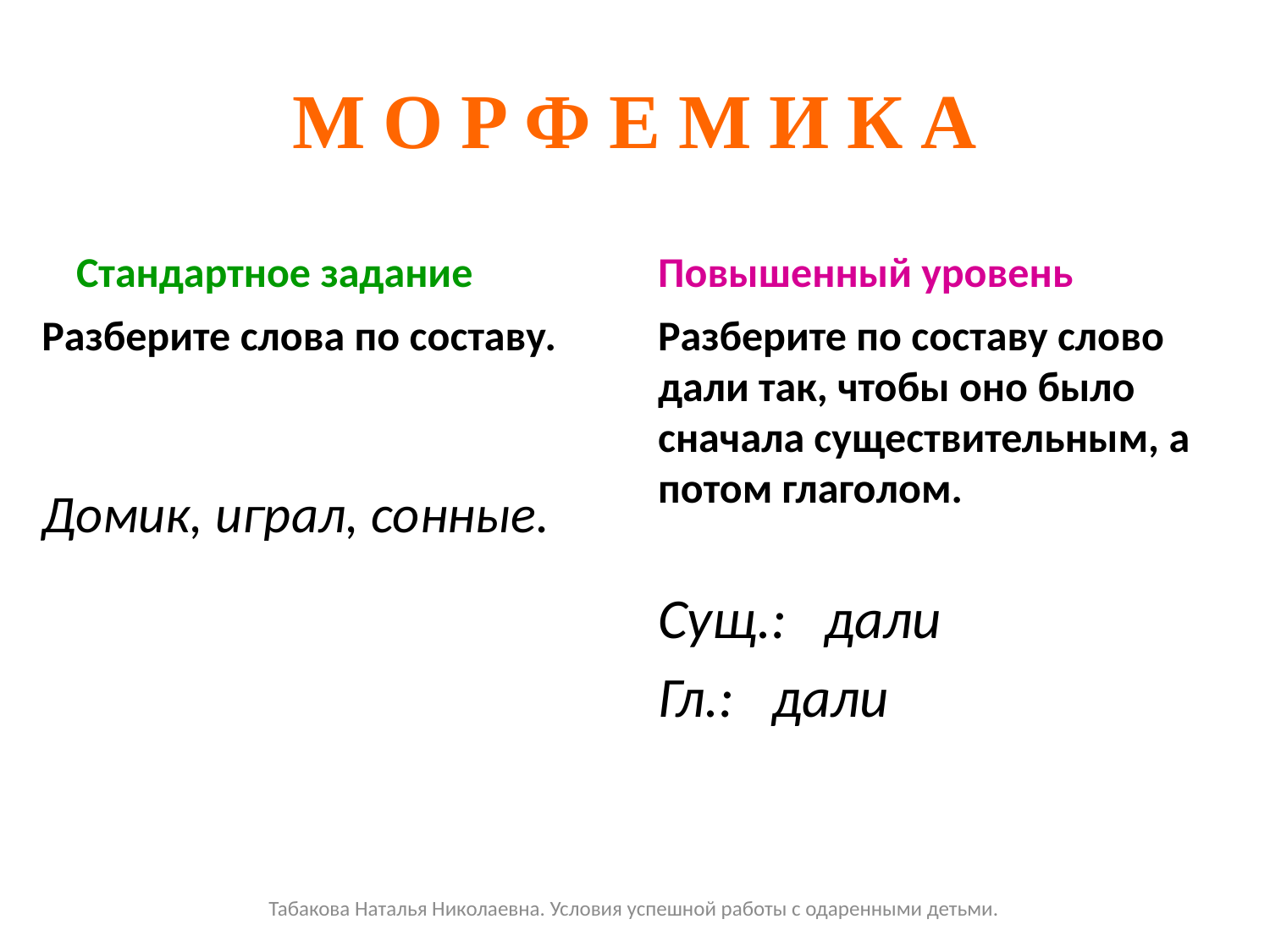

# МОРФЕМИКА
Стандартное задание
Повышенный уровень
Разберите слова по составу.

Домик, играл, сонные.
Разберите по составу слово дали так, чтобы оно было сначала существительным, а потом глаголом.

Сущ.:   дали
Гл.:   дали
Табакова Наталья Николаевна. Условия успешной работы с одаренными детьми.